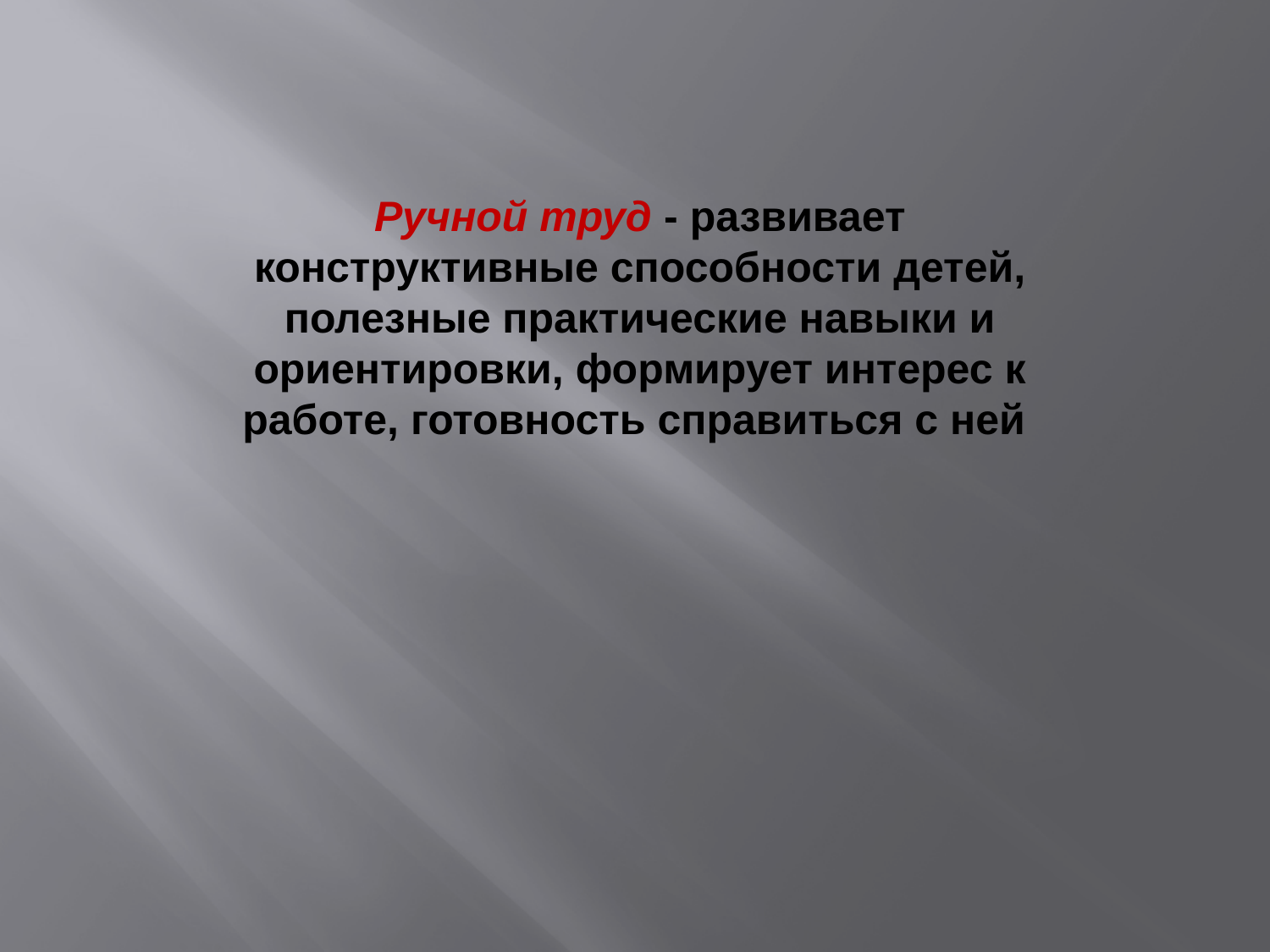

# Ручной труд - развивает конструктивные способности детей, полезные практические навыки и ориентировки, формирует интерес к работе, готовность справиться с ней